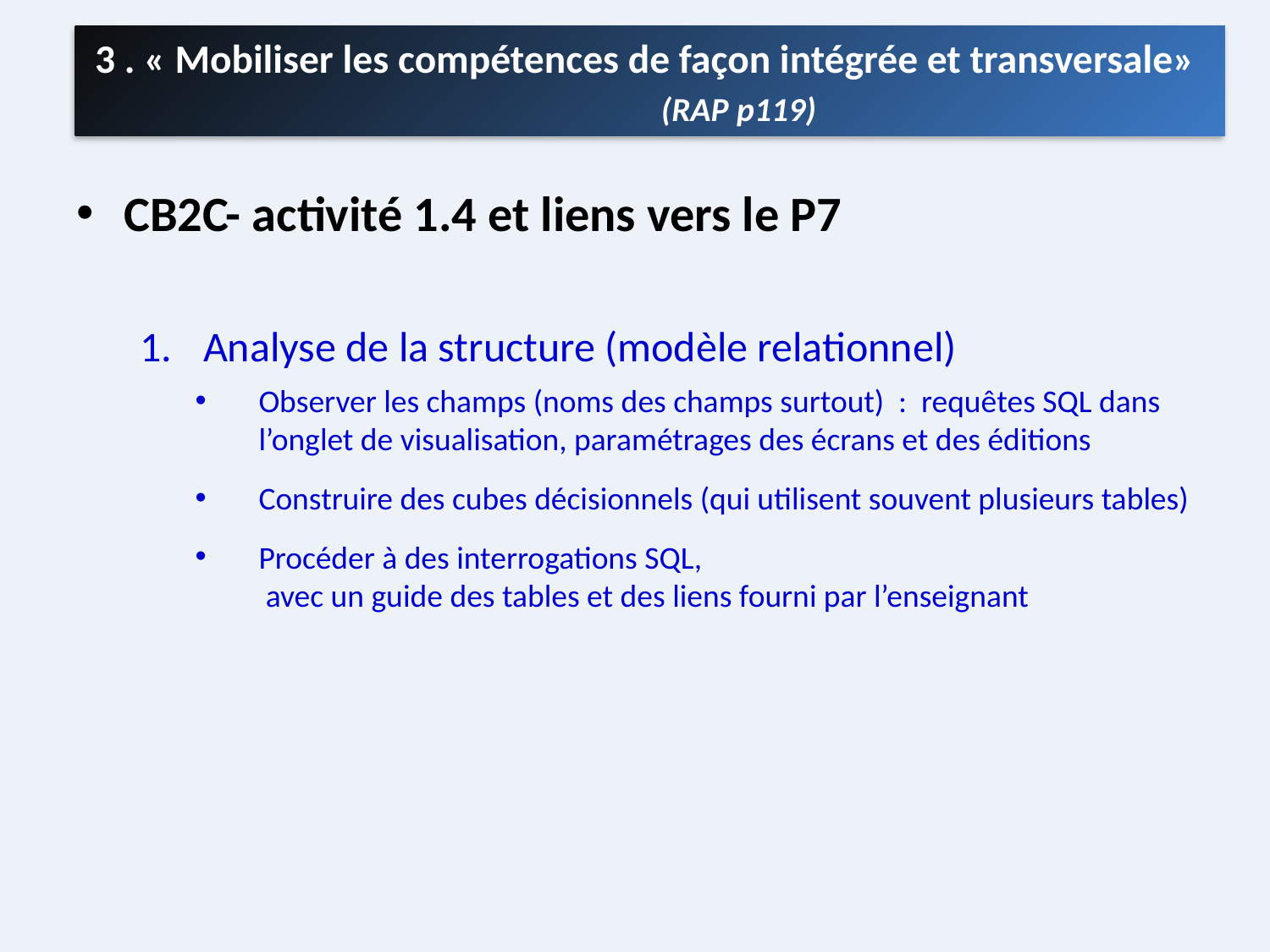

3 . « Mobiliser les compétences de façon intégrée et transversale» 	(RAP p119)
CB2C- activité 1.4 et liens vers le P7

Analyse de la structure (modèle relationnel)
Observer les champs (noms des champs surtout)  :  requêtes SQL dans l’onglet de visualisation, paramétrages des écrans et des éditions
Construire des cubes décisionnels (qui utilisent souvent plusieurs tables)
Procéder à des interrogations SQL,
 avec un guide des tables et des liens fourni par l’enseignant